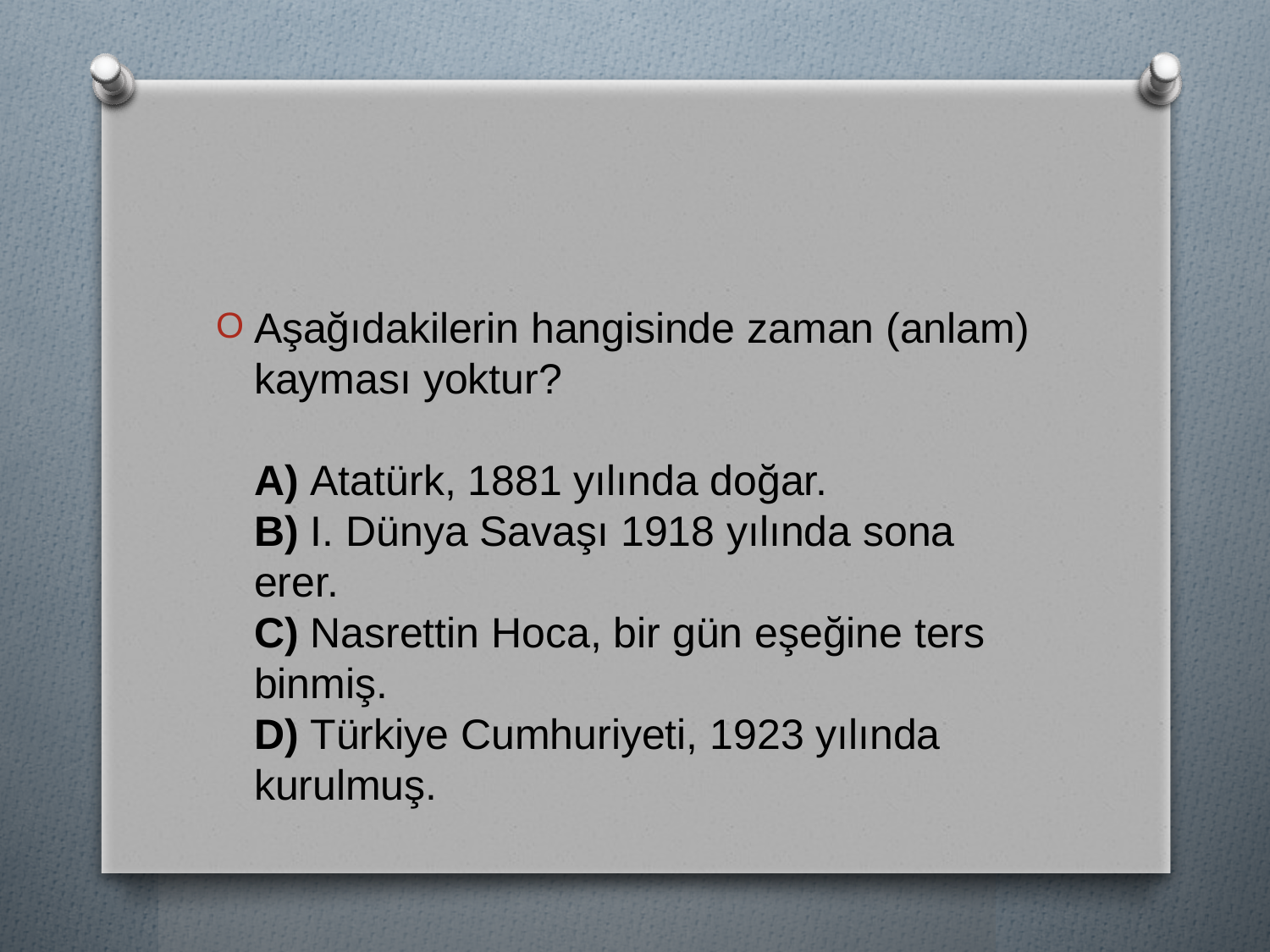

#
Aşağıdakilerin hangisinde zaman (anlam) kayması yoktur? 
A) Atatürk, 1881 yılında doğar. 
B) I. Dünya Savaşı 1918 yılında sona erer. 
C) Nasrettin Hoca, bir gün eşeğine ters binmiş. 
D) Türkiye Cumhuriyeti, 1923 yılında kurulmuş.